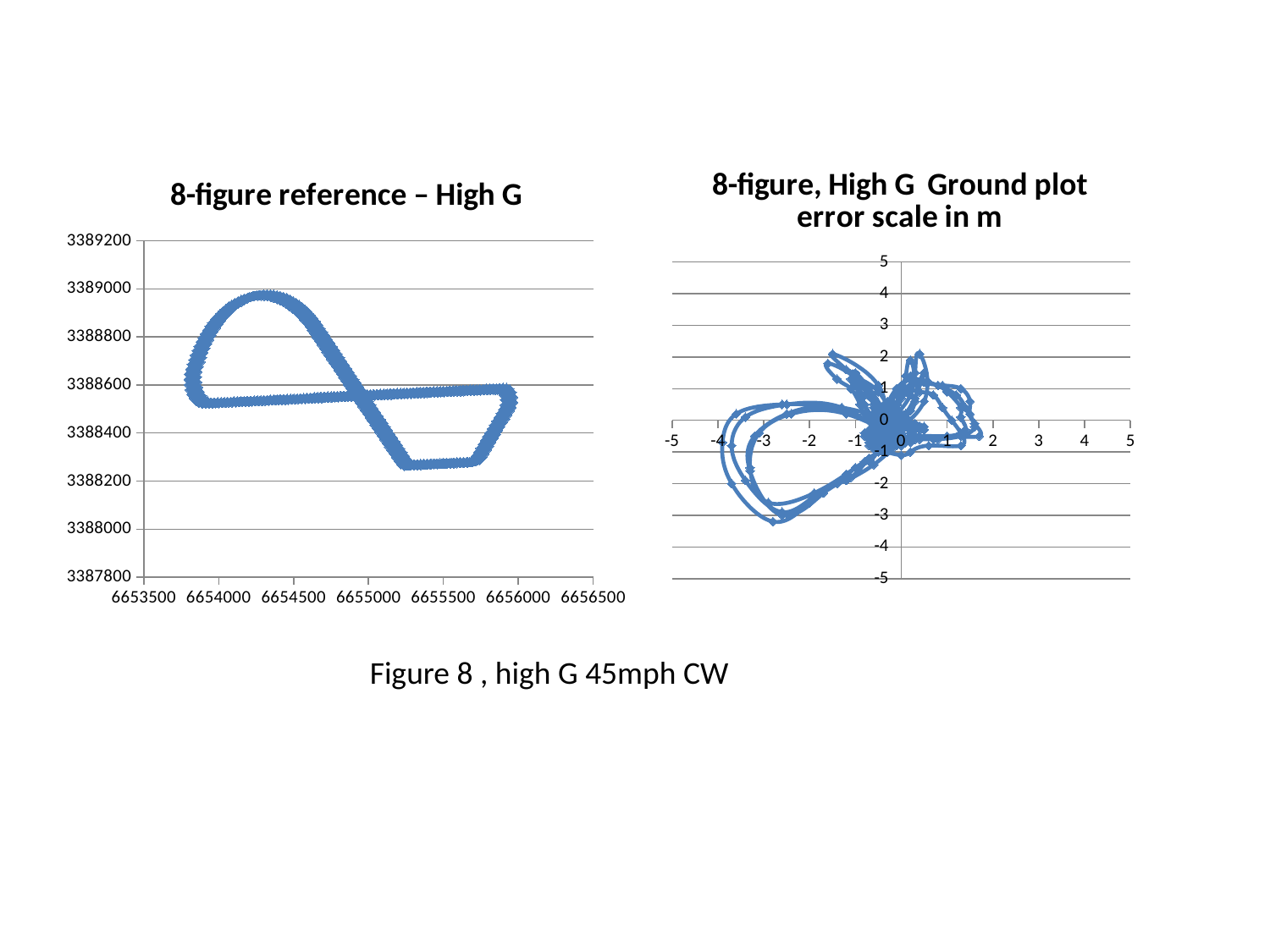

### Chart: 8-figure, High G  Ground plot error scale in m

| Category |  |
|---|---|

### Chart: 8-figure reference – High G

| Category |  |
|---|---|
Figure 8 , high G 45mph CW